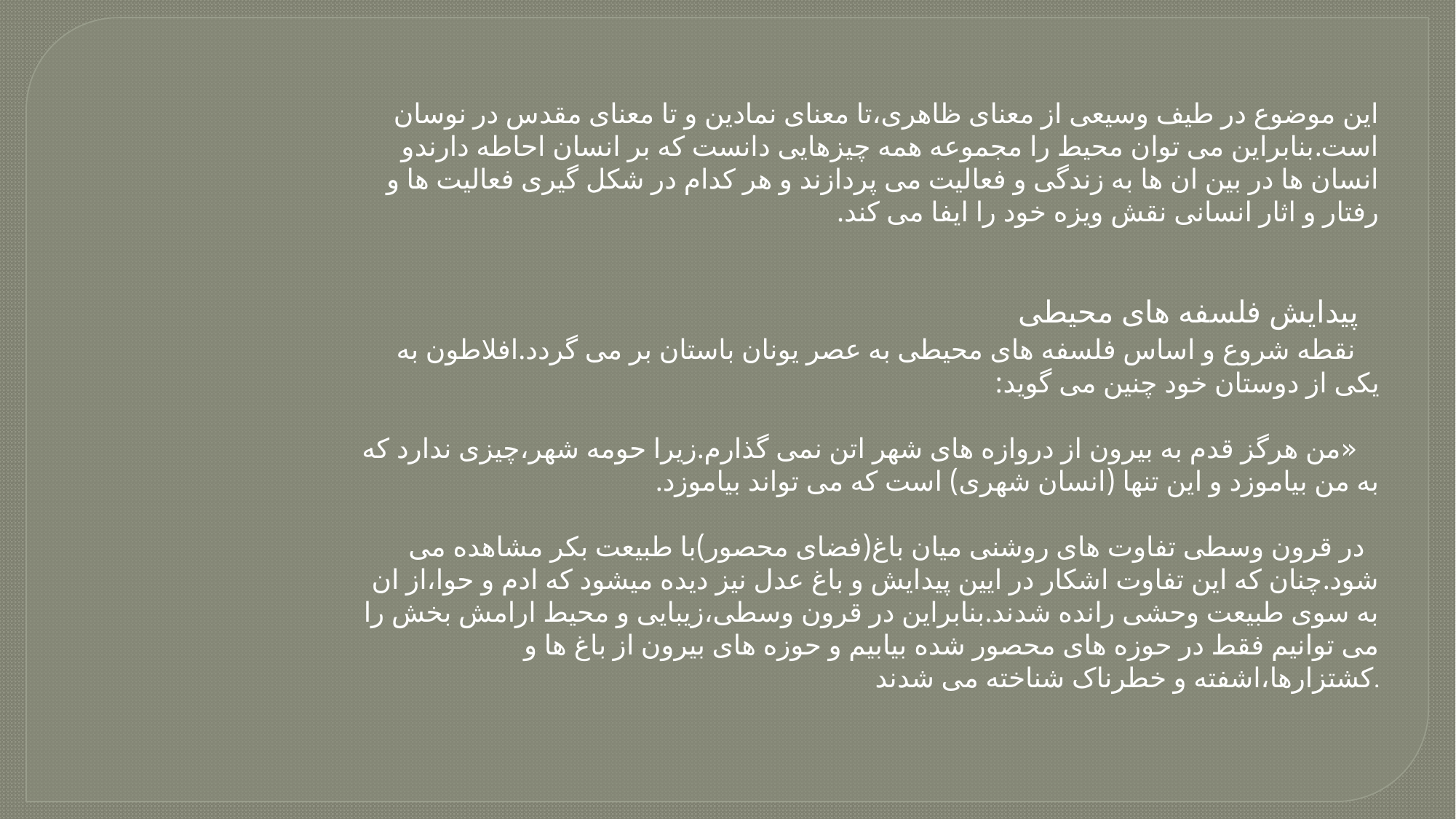

این موضوع در طیف وسیعی از معنای ظاهری،تا معنای نمادین و تا معنای مقدس در نوسان است.بنابراین می توان محیط را مجموعه همه چیزهایی دانست که بر انسان احاطه دارندو انسان ها در بین ان ها به زندگی و فعالیت می پردازند و هر کدام در شکل گیری فعالیت ها و رفتار و اثار انسانی نقش ویزه خود را ایفا می کند.
   پیدایش فلسفه های محیطی
   نقطه شروع و اساس فلسفه های محیطی به عصر یونان باستان بر می گردد.افلاطون به یکی از دوستان خود چنین می گوید:
   «من هرگز قدم به بیرون از دروازه های شهر اتن نمی گذارم.زیرا حومه شهر،چیزی ندارد که به من بیاموزد و این تنها (انسان شهری) است که می تواند بیاموزد.
  در قرون وسطی تفاوت های روشنی میان باغ(فضای محصور)با طبیعت بکر مشاهده می شود.چنان که این تفاوت اشکار در ایین پیدایش و باغ عدل نیز دیده میشود که ادم و حوا،از ان به سوی طبیعت وحشی رانده شدند.بنابراین در قرون وسطی،زیبایی و محیط ارامش بخش را می توانیم فقط در حوزه های محصور شده بیابیم و حوزه های بیرون از باغ ها و کشتزارها،اشفته و خطرناک شناخته می شدند.